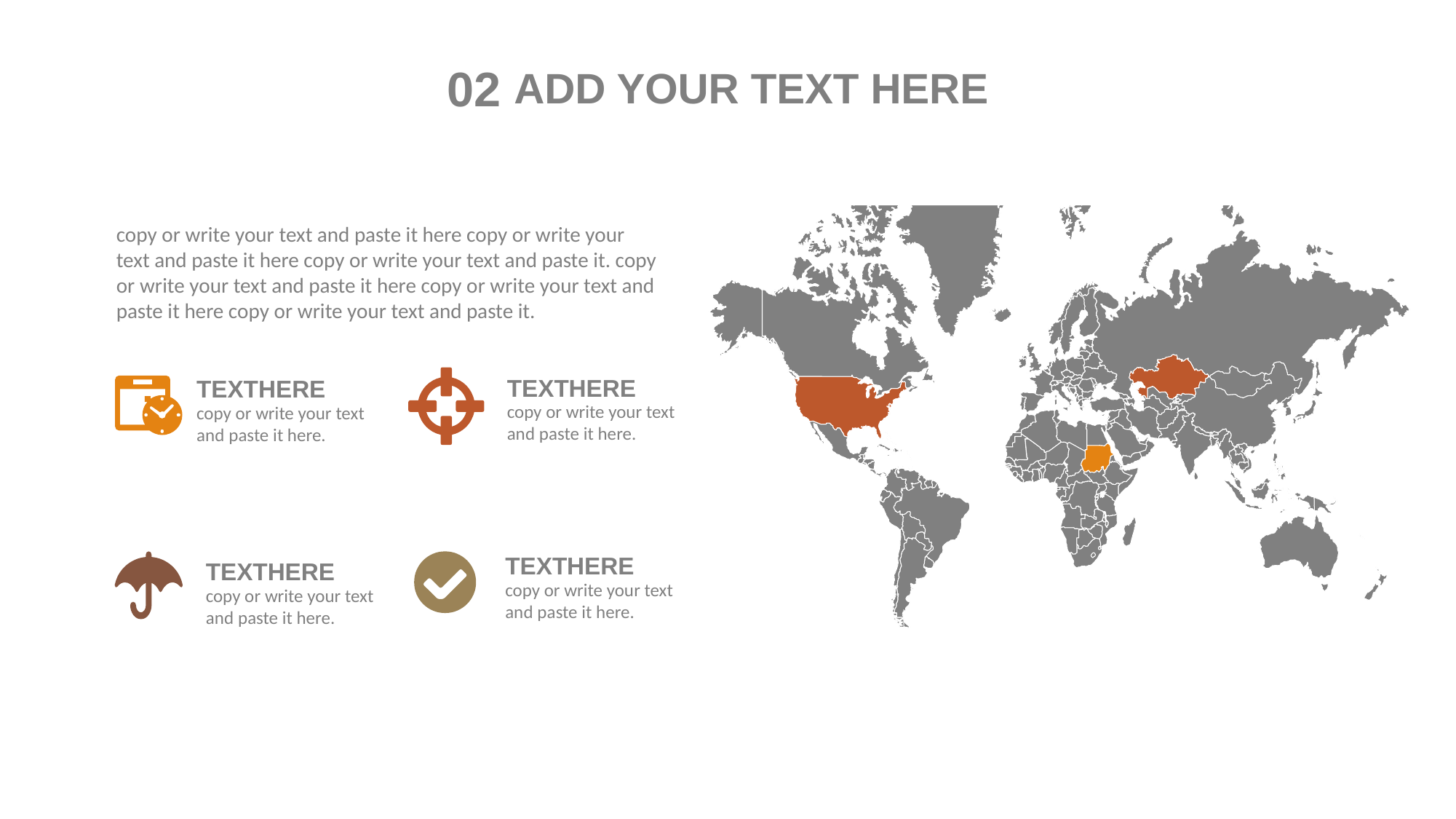

02
ADD YOUR TEXT HERE

copy or write your text and paste it here copy or write your text and paste it here copy or write your text and paste it. copy or write your text and paste it here copy or write your text and paste it here copy or write your text and paste it.
TEXTHERE

TEXTHERE

copy or write your text and paste it here.
copy or write your text and paste it here.
TEXTHERE
TEXTHERE

copy or write your text and paste it here.
copy or write your text and paste it here.